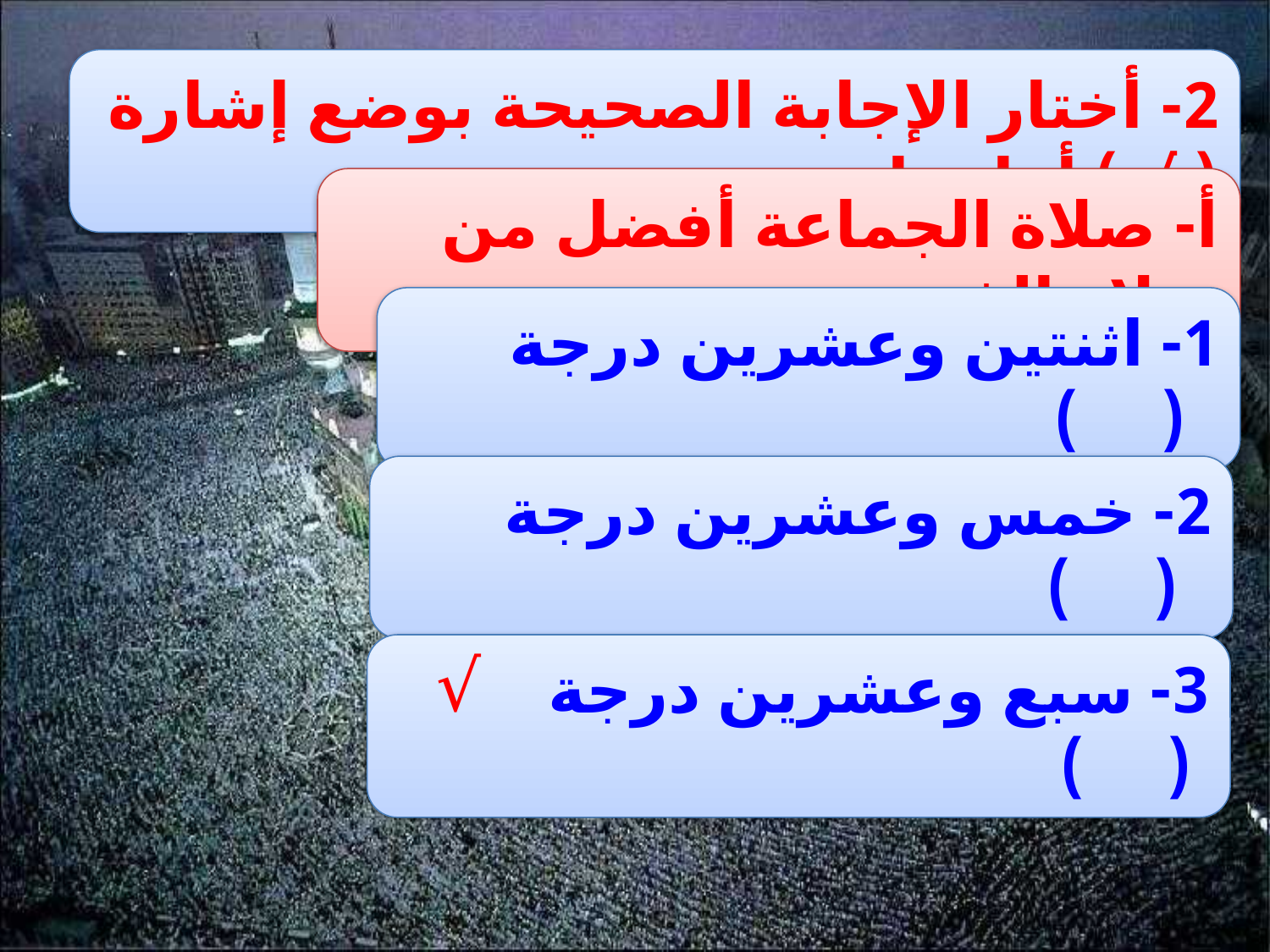

2- أختار الإجابة الصحيحة بوضع إشارة ( √ ) أمامها :
أ- صلاة الجماعة أفضل من صلاة الفرد بـ :
1- اثنتين وعشرين درجة         (     )
2- خمس وعشرين درجة         (     )
3- سبع وعشرين درجة           (     )
√